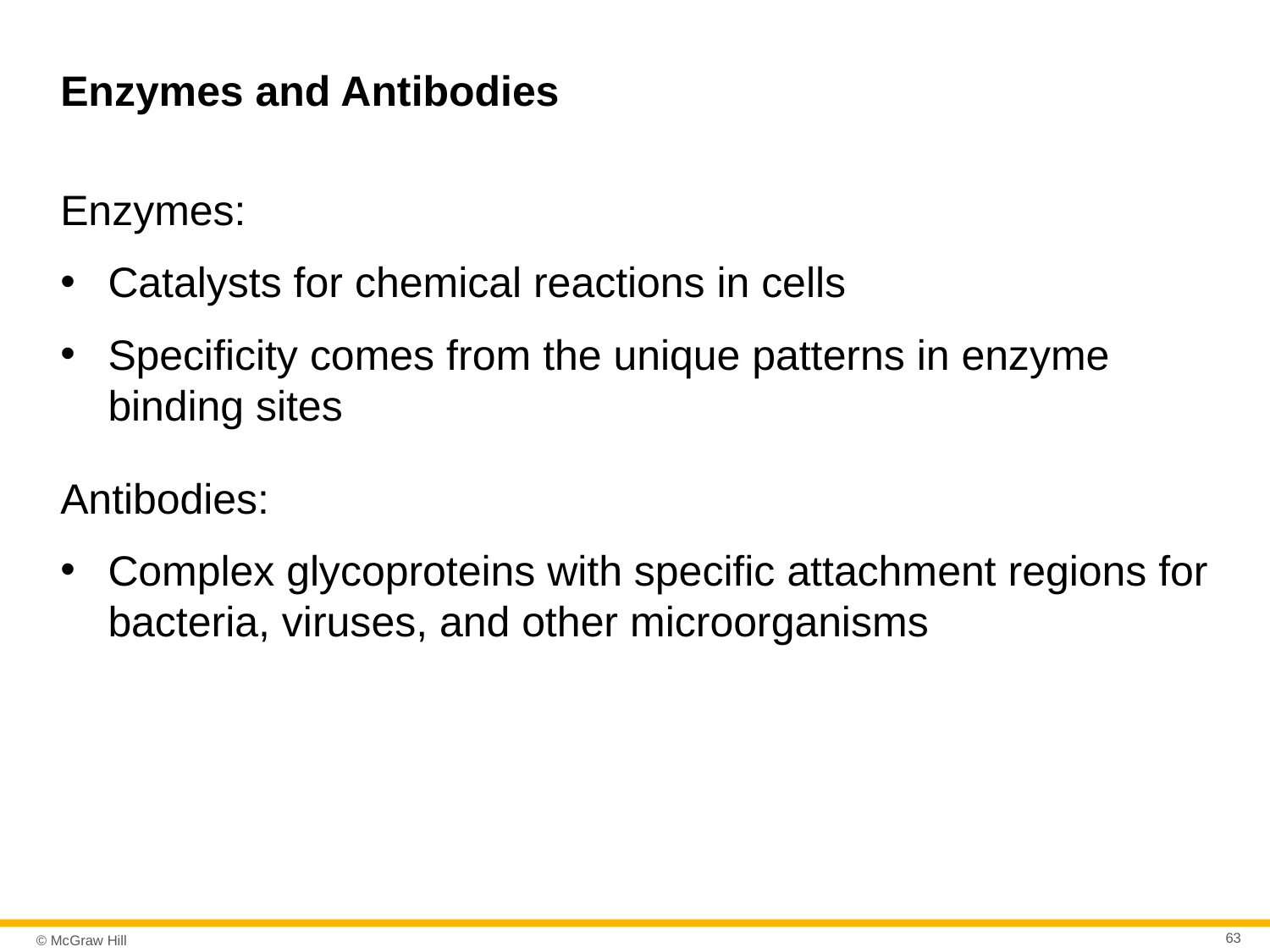

# Enzymes and Antibodies
Enzymes:
Catalysts for chemical reactions in cells
Specificity comes from the unique patterns in enzyme binding sites
Antibodies:
Complex glycoproteins with specific attachment regions for bacteria, viruses, and other microorganisms